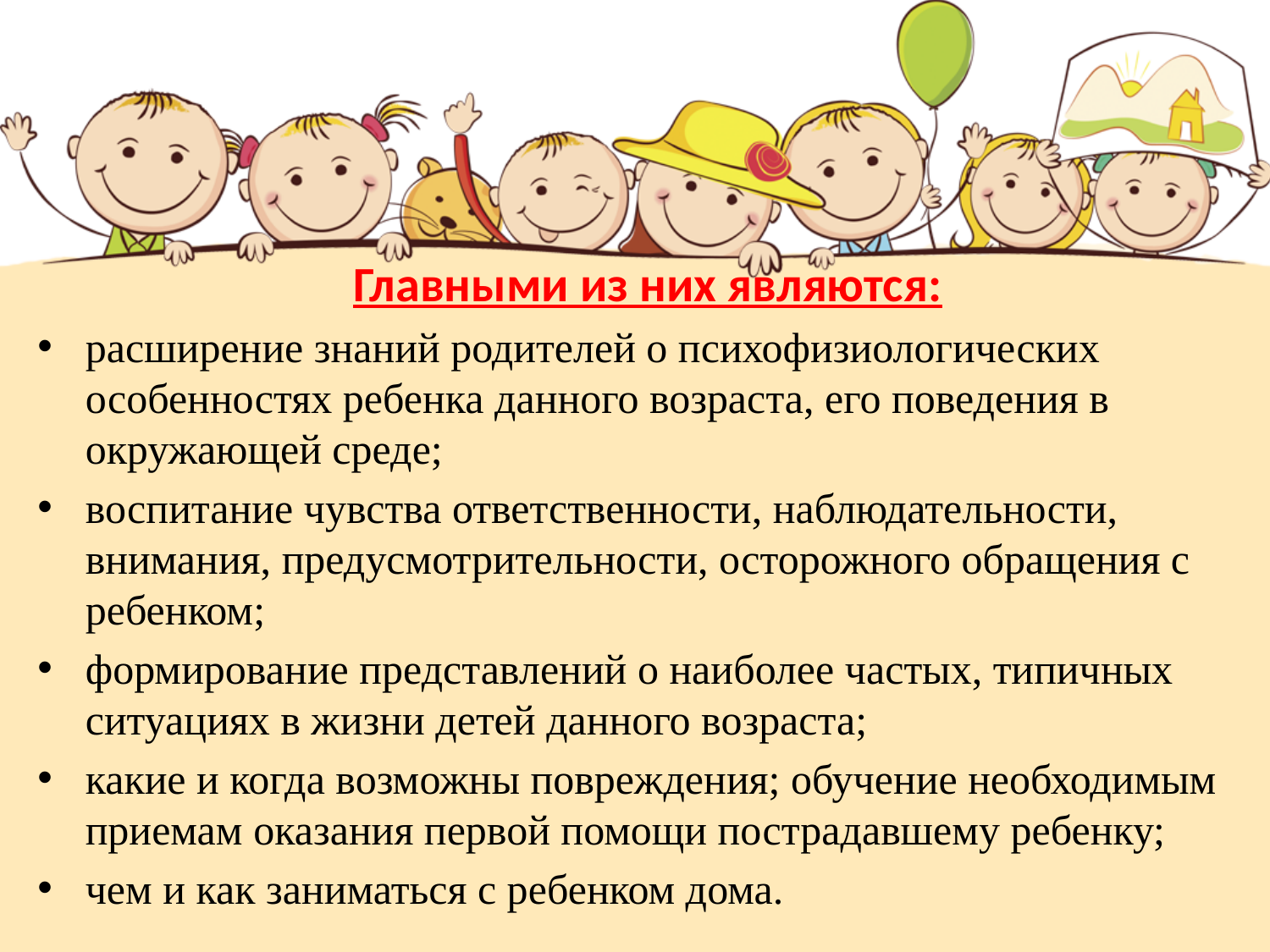

#
Главными из них являются:
расширение знаний родителей о психофизиологических особенностях ребенка данного возраста, его поведения в окружающей среде;
воспитание чувства ответственности, наблюдательности, внимания, предусмотрительности, осторожного обращения с ребенком;
формирование представлений о наиболее частых, типичных ситуациях в жизни детей данного возраста;
какие и когда возможны повреждения; обучение необходимым приемам оказания первой помощи пострадавшему ребенку;
чем и как заниматься с ребенком дома.